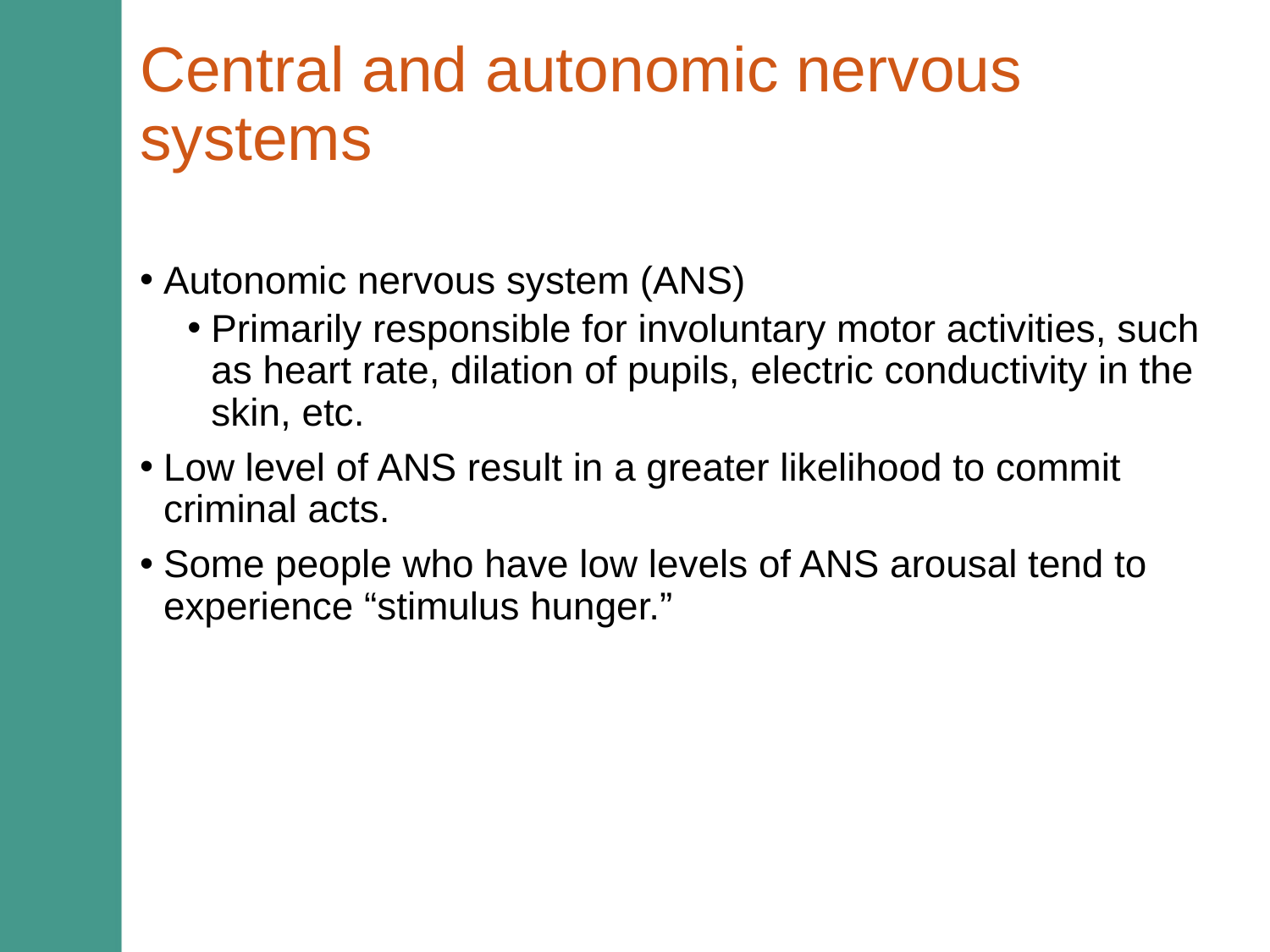

# Central and autonomic nervous systems
Autonomic nervous system (ANS)
Primarily responsible for involuntary motor activities, such as heart rate, dilation of pupils, electric conductivity in the skin, etc.
Low level of ANS result in a greater likelihood to commit criminal acts.
Some people who have low levels of ANS arousal tend to experience “stimulus hunger.”